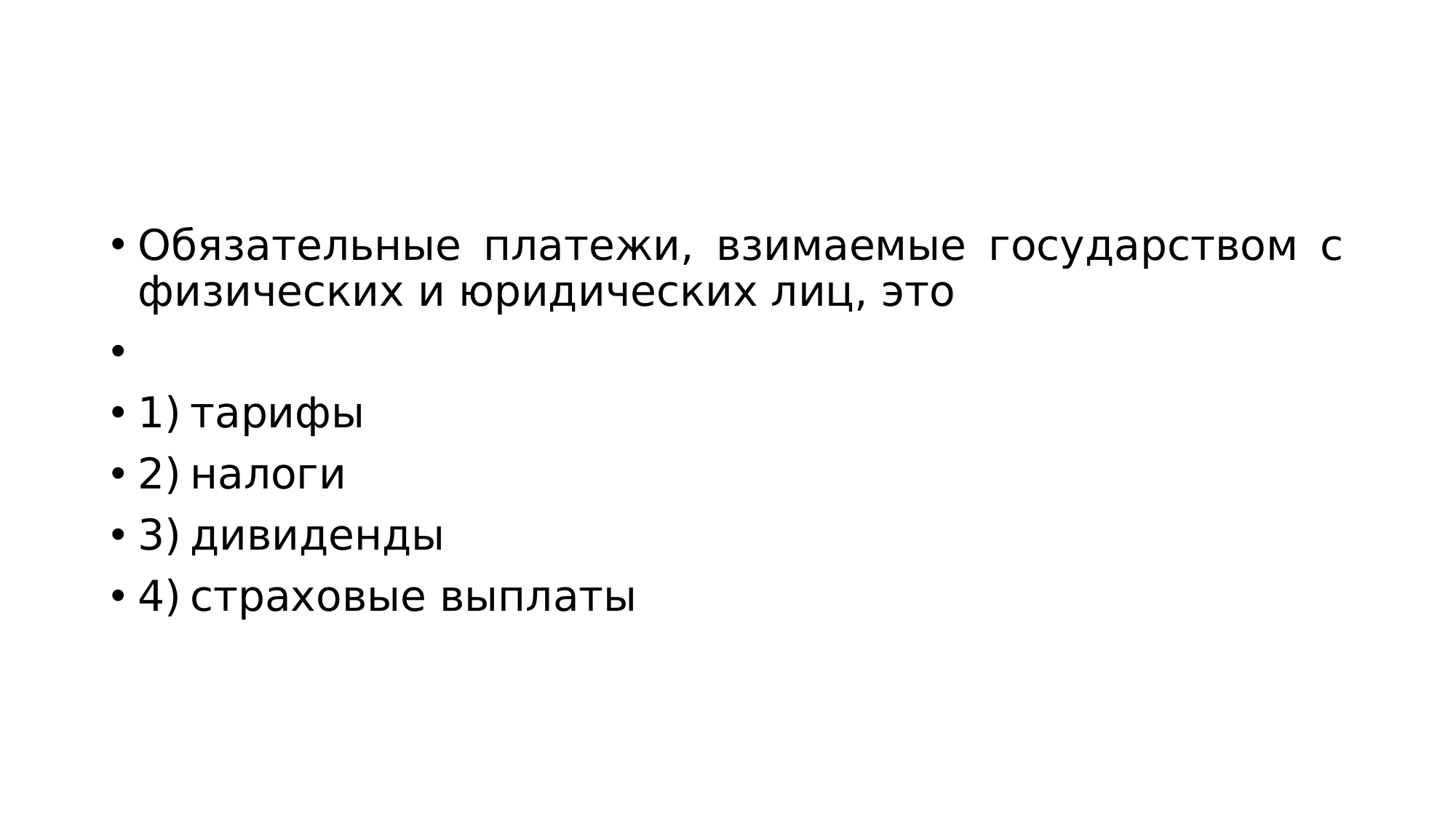

#
Обязательные платежи, взимаемые государством с физических и юридических лиц, это

1) тарифы
2) налоги
3) дивиденды
4) страховые выплаты